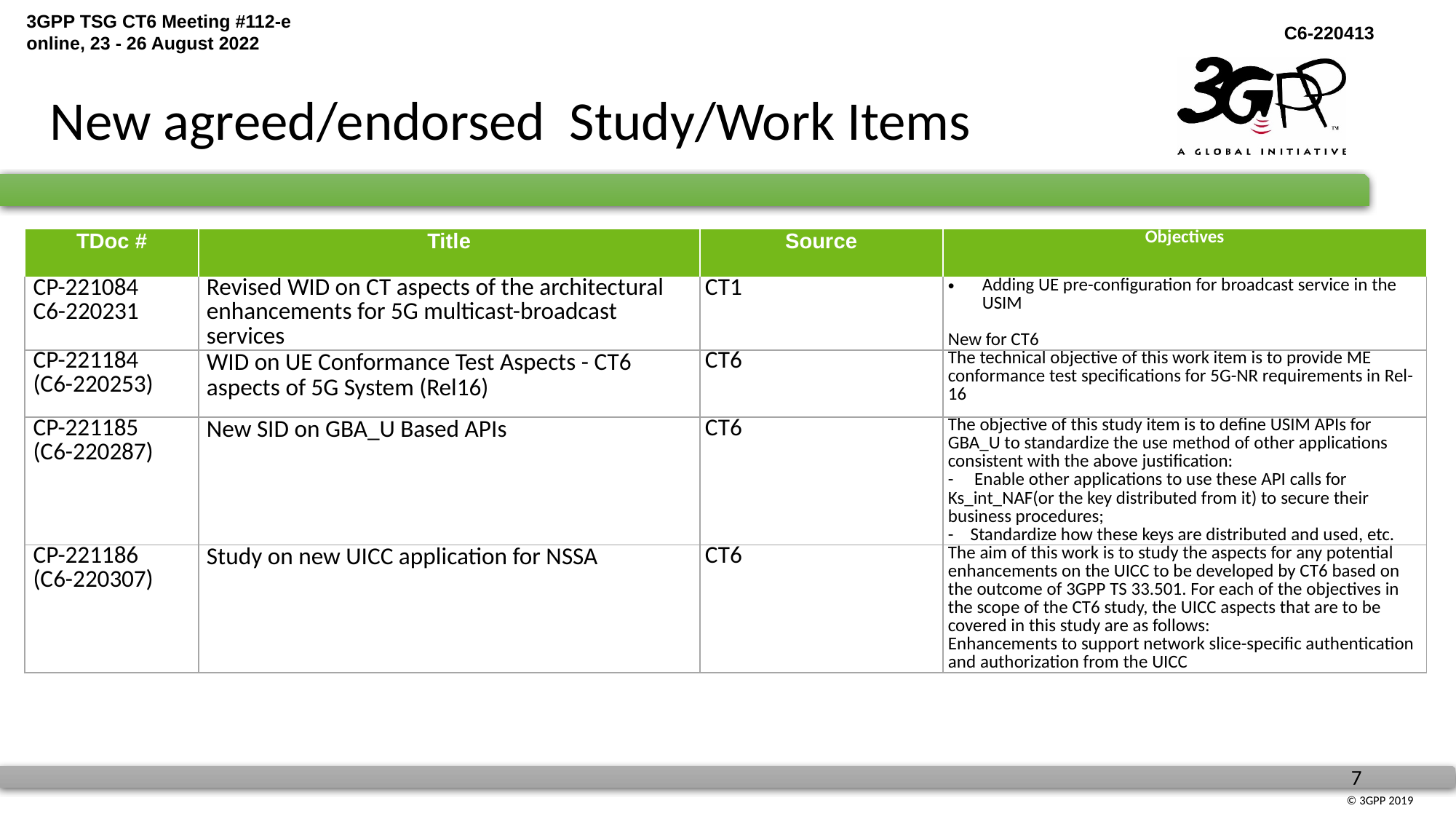

# New agreed/endorsed  Study/Work Items
| TDoc # | Title | Source | Objectives |
| --- | --- | --- | --- |
| CP-221084 C6-220231 | Revised WID on CT aspects of the architectural enhancements for 5G multicast-broadcast services | CT1 | Adding UE pre-configuration for broadcast service in the USIM New for CT6 |
| CP-221184 (C6-220253) | WID on UE Conformance Test Aspects - CT6 aspects of 5G System (Rel16) | CT6 | The technical objective of this work item is to provide ME conformance test specifications for 5G-NR requirements in Rel-16 |
| CP-221185 (C6-220287) | New SID on GBA\_U Based APIs | CT6 | The objective of this study item is to define USIM APIs for GBA\_U to standardize the use method of other applications consistent with the above justification: - Enable other applications to use these API calls for Ks\_int\_NAF(or the key distributed from it) to secure their business procedures; - Standardize how these keys are distributed and used, etc. |
| CP-221186 (C6-220307) | Study on new UICC application for NSSA | CT6 | The aim of this work is to study the aspects for any potential enhancements on the UICC to be developed by CT6 based on the outcome of 3GPP TS 33.501. For each of the objectives in the scope of the CT6 study, the UICC aspects that are to be covered in this study are as follows: Enhancements to support network slice-specific authentication and authorization from the UICC |